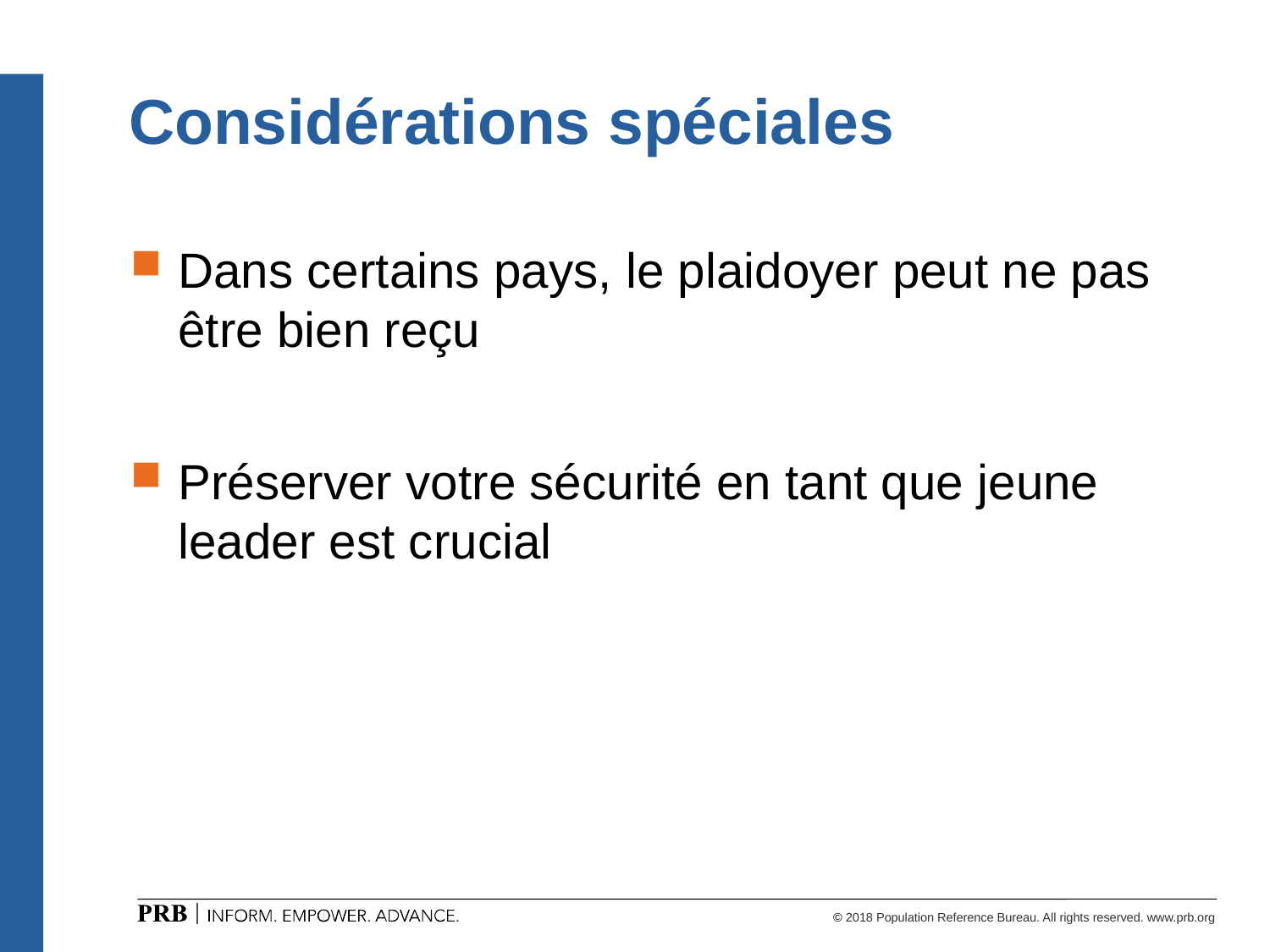

# Considérations spéciales
Dans certains pays, le plaidoyer peut ne pas être bien reçu

Préserver votre sécurité en tant que jeune leader est crucial